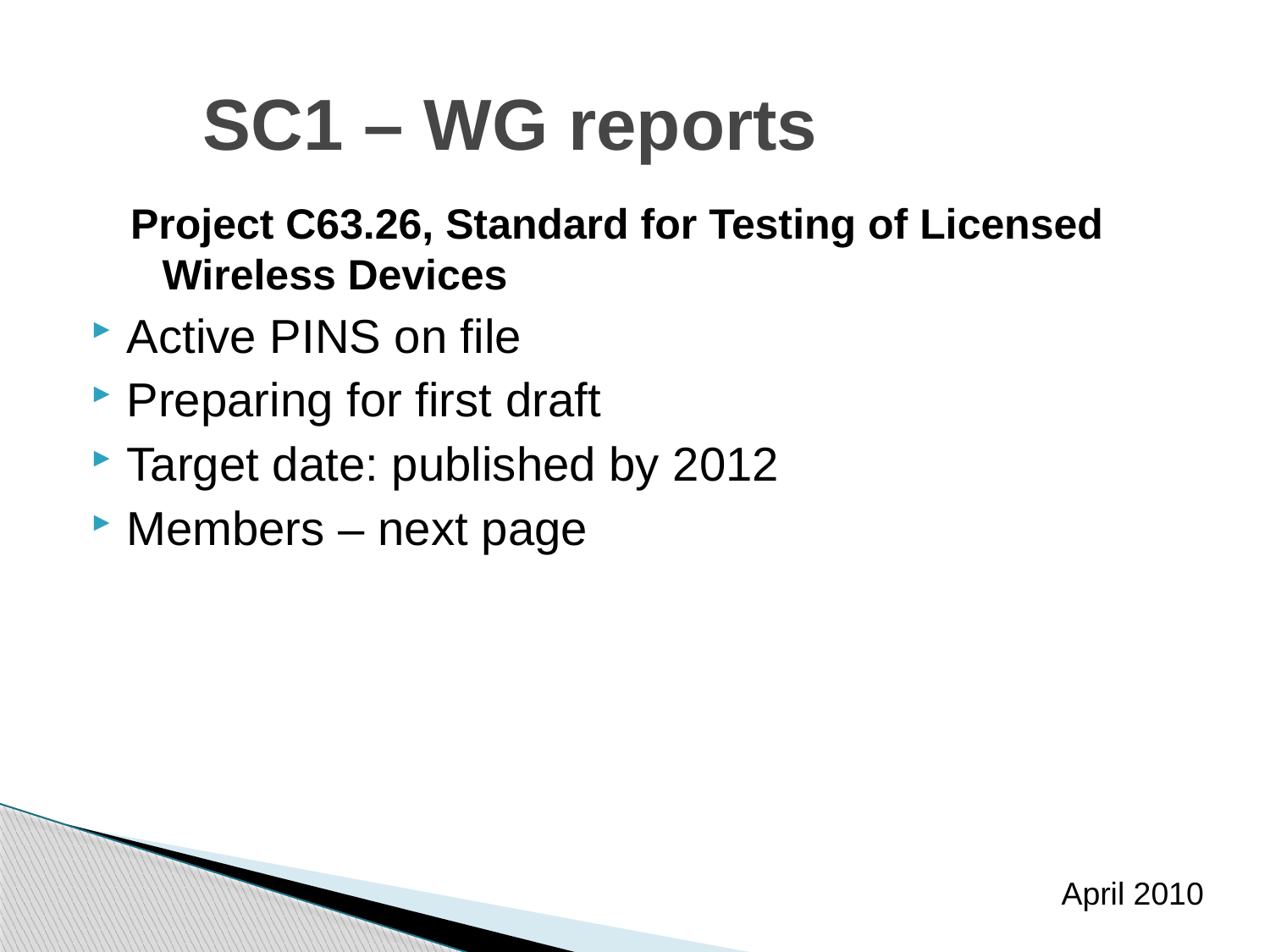

# SC1 – WG reports
Project C63.26, Standard for Testing of Licensed Wireless Devices
Active PINS on file
Preparing for first draft
Target date: published by 2012
Members – next page

April 2010